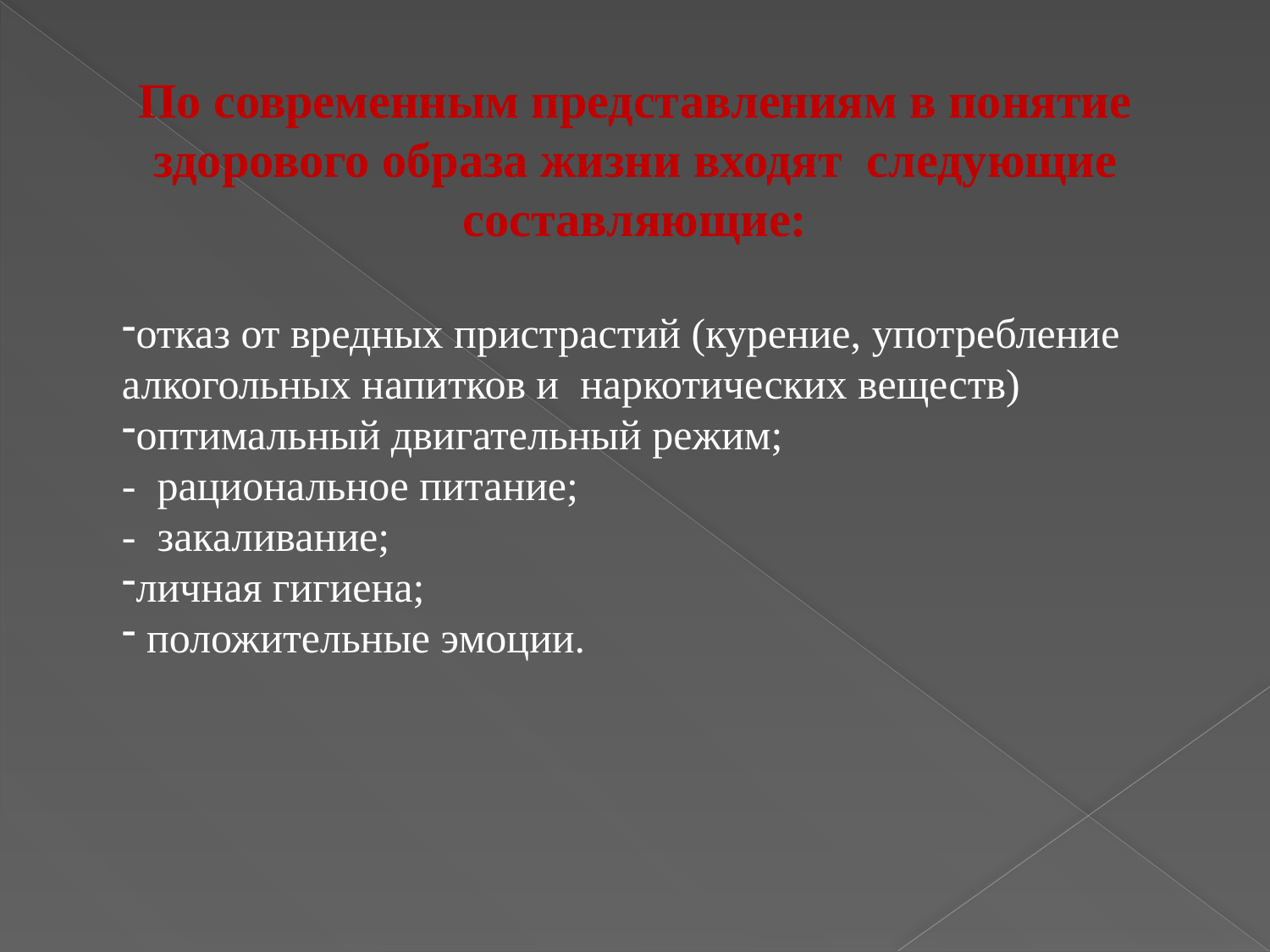

По современным представлениям в понятие здорового образа жизни входят  следующие составляющие:

отказ от вредных пристрастий (курение, употребление алкогольных напитков и  наркотических веществ)
оптимальный двигательный режим;
-  рациональное питание;
-  закаливание;
личная гигиена;
 положительные эмоции.